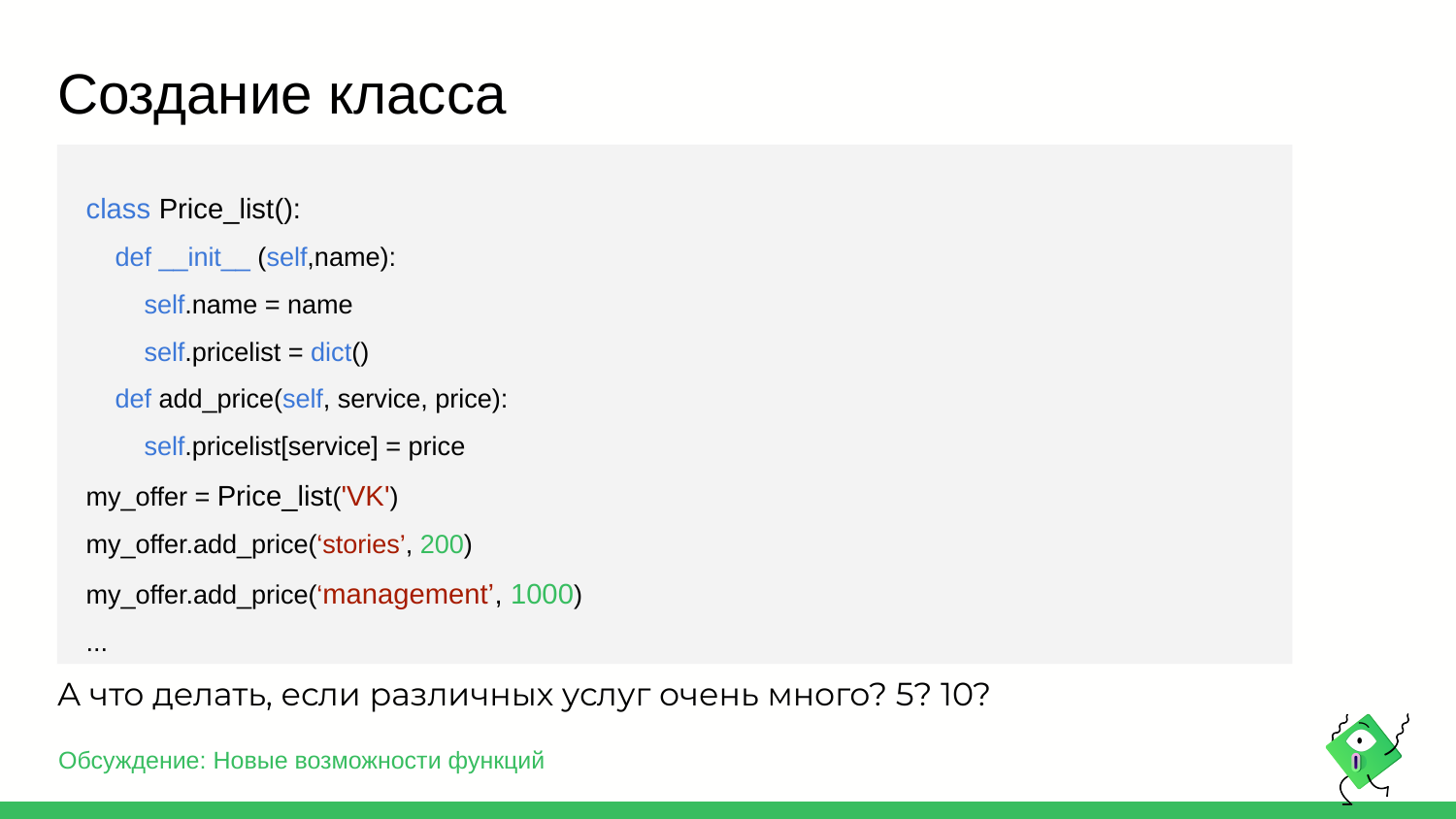

# Создание класса
class Price_list():
    def __init__ (self,name):
        self.name = name
        self.pricelist = dict()
    def add_price(self, service, price):
        self.pricelist[service] = price
my_offer = Price_list('VK')
my_offer.add_price(‘stories’, 200)
my_offer.add_price(‘management’, 1000)
...

А что делать, если различных услуг очень много? 5? 10?
Обсуждение: Новые возможности функций